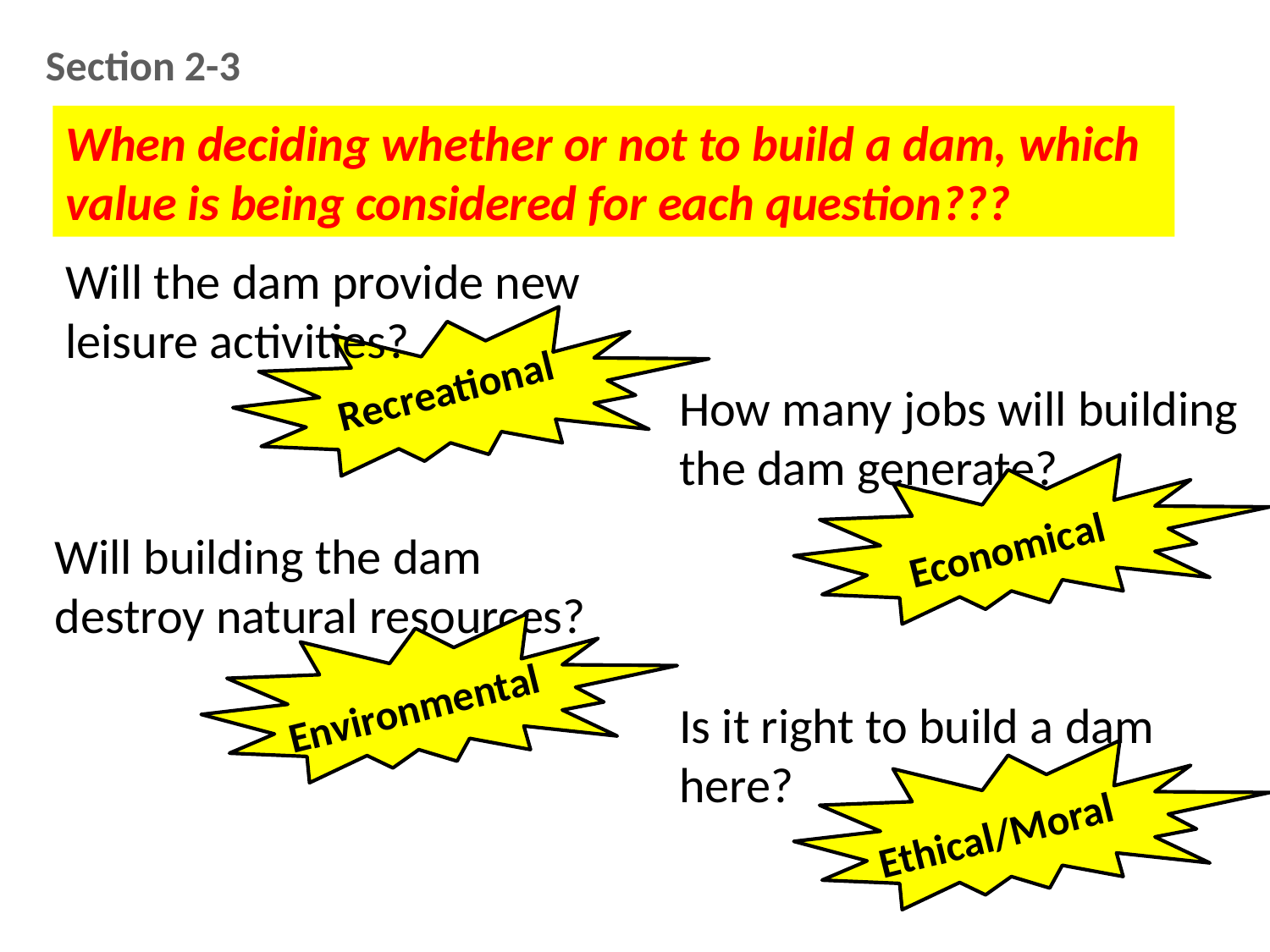

Section 2-3
When deciding whether or not to build a dam, which value is being considered for each question???
Will the dam provide new leisure activities?

Recreational
How many jobs will building the dam generate?

Economical
Will building the dam destroy natural resources?

Environmental
Is it right to build a dam here?

Ethical/Moral